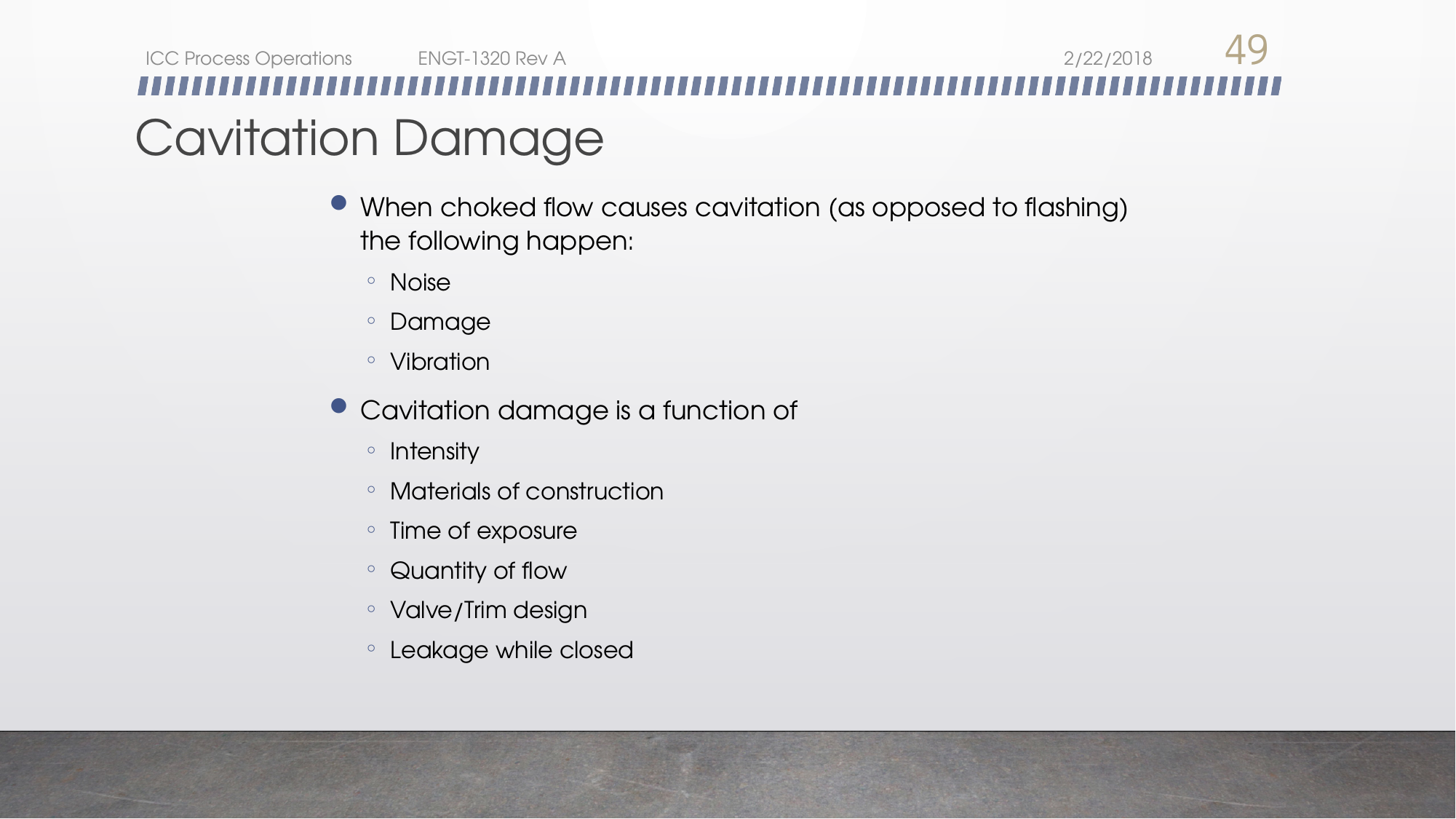

49
ICC Process Operations             ENGT-1320 Rev A
2/22/2018
# Cavitation Damage
When choked flow causes cavitation (as opposed to flashing) the following happen:
Noise
Damage
Vibration
Cavitation damage is a function of
Intensity
Materials of construction
Time of exposure
Quantity of flow
Valve/Trim design
Leakage while closed